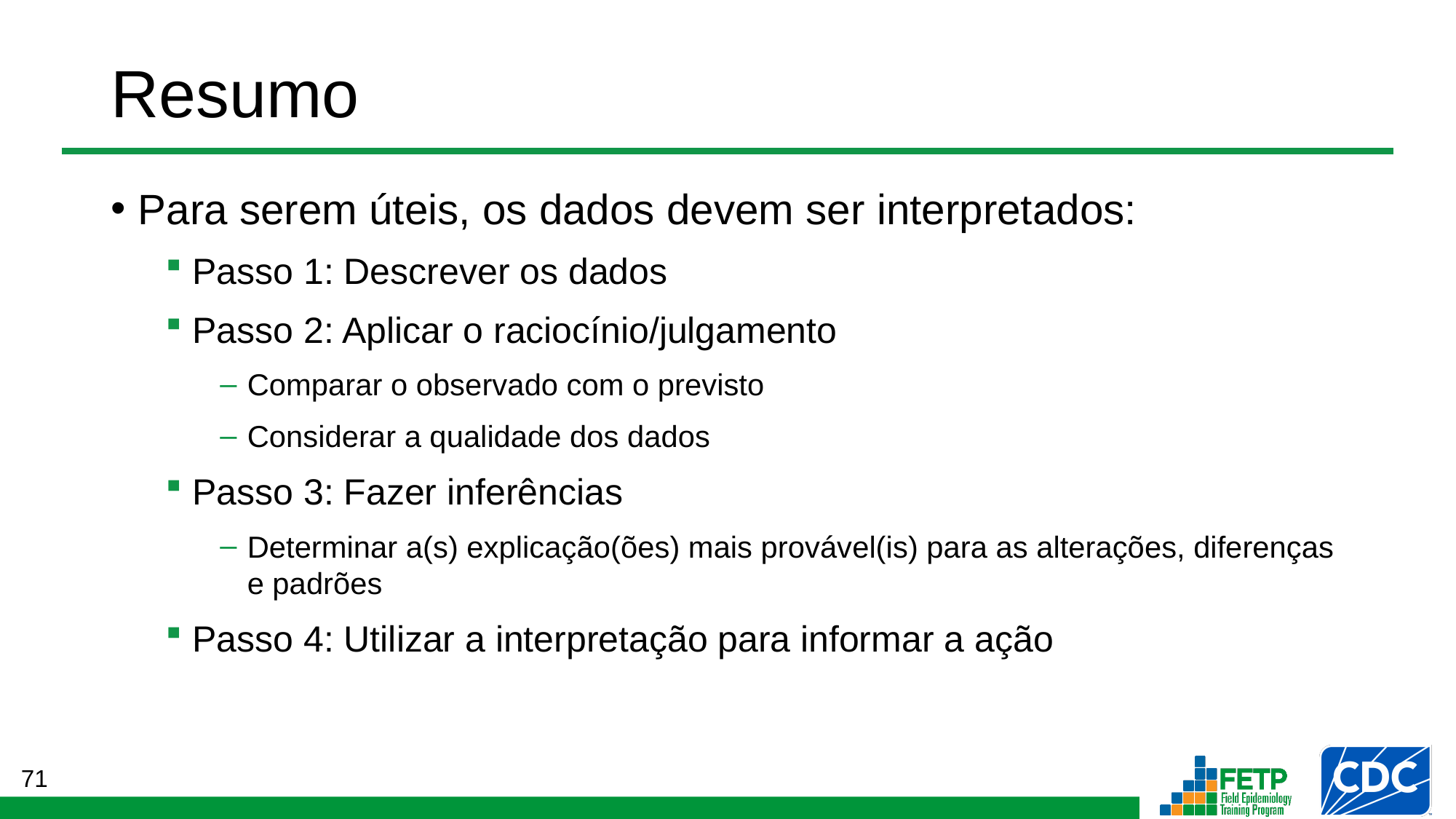

# Resumo
Para serem úteis, os dados devem ser interpretados:
Passo 1: Descrever os dados
Passo 2: Aplicar o raciocínio/julgamento
Comparar o observado com o previsto
Considerar a qualidade dos dados
Passo 3: Fazer inferências
Determinar a(s) explicação(ões) mais provável(is) para as alterações, diferenças e padrões
Passo 4: Utilizar a interpretação para informar a ação